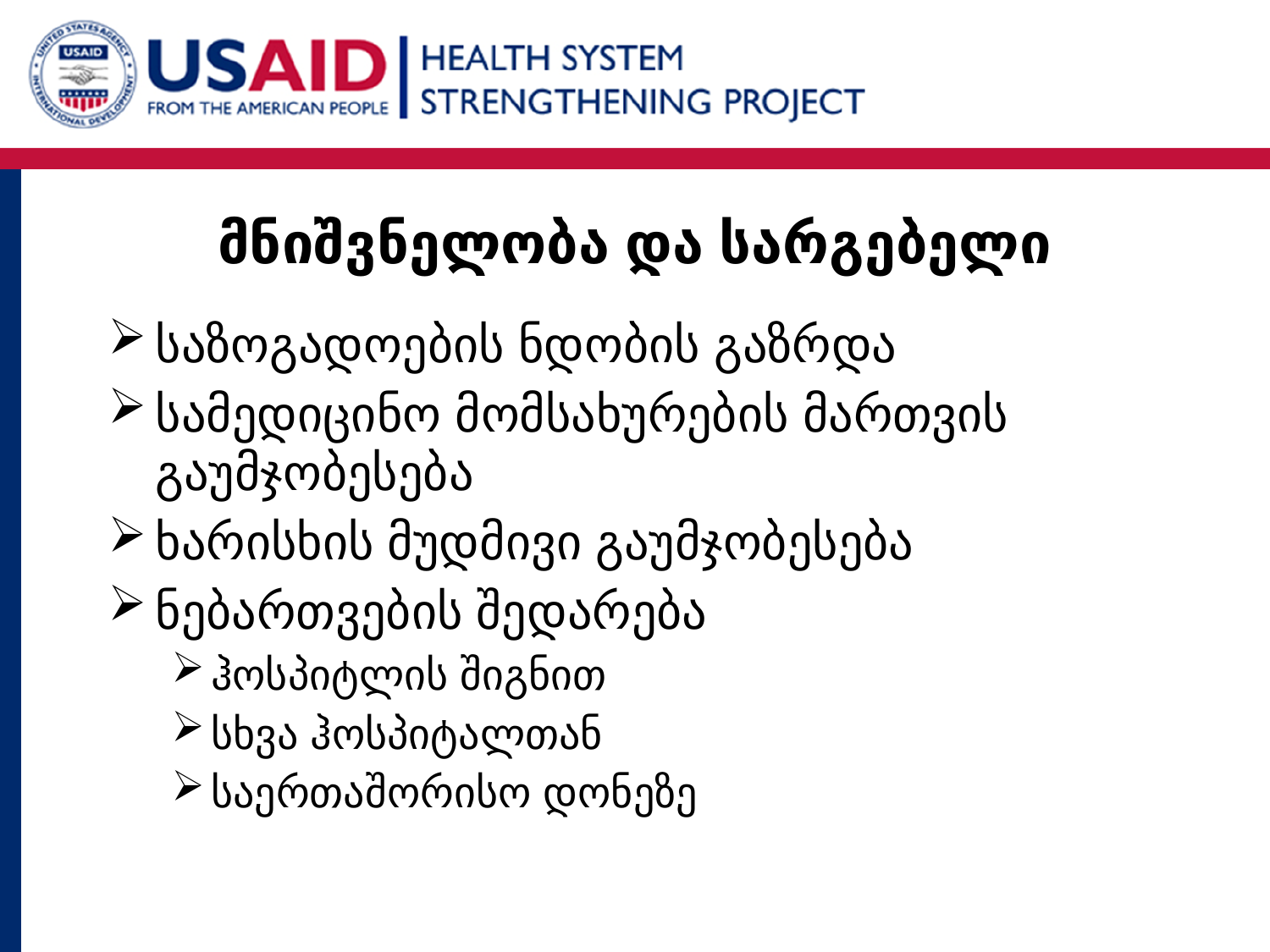

მნიშვნელობა და სარგებელი

საზოგადოების ნდობის გაზრდა
სამედიცინო მომსახურების მართვის გაუმჯობესება
ხარისხის მუდმივი გაუმჯობესება
ნებართვების შედარება
ჰოსპიტლის შიგნით
სხვა ჰოსპიტალთან
საერთაშორისო დონეზე